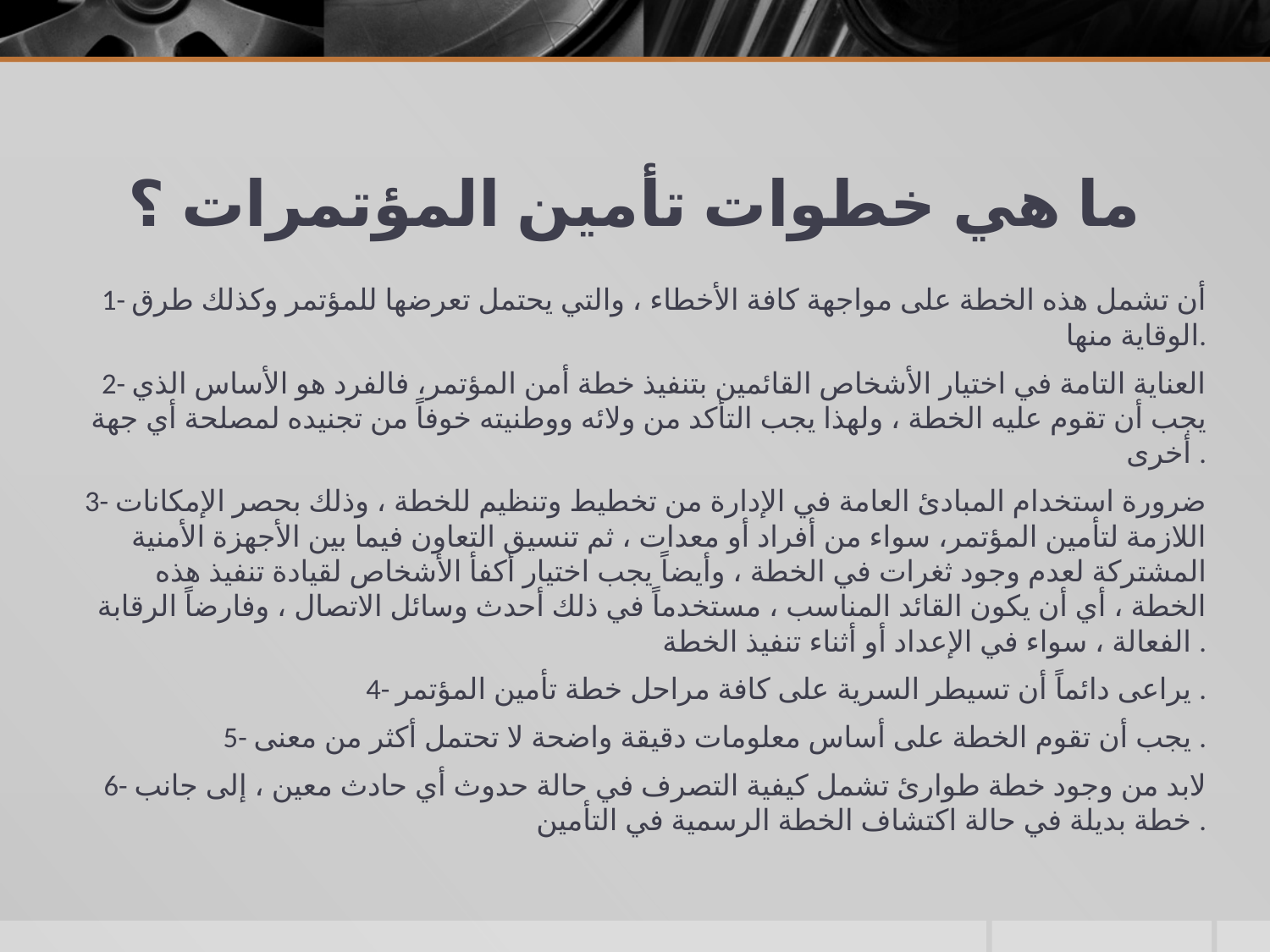

# ما هي خطوات تأمين المؤتمرات ؟
1- أن تشمل هذه الخطة على مواجهة كافة الأخطاء ، والتي يحتمل تعرضها للمؤتمر وكذلك طرق الوقاية منها.
2- العناية التامة في اختيار الأشخاص القائمين بتنفيذ خطة أمن المؤتمر، فالفرد هو الأساس الذي يجب أن تقوم عليه الخطة ، ولهذا يجب التأكد من ولائه ووطنيته خوفاً من تجنيده لمصلحة أي جهة أخرى .
3- ضرورة استخدام المبادئ العامة في الإدارة من تخطيط وتنظيم للخطة ، وذلك بحصر الإمكانات اللازمة لتأمين المؤتمر، سواء من أفراد أو معدات ، ثم تنسيق التعاون فيما بين الأجهزة الأمنية المشتركة لعدم وجود ثغرات في الخطة ، وأيضاً يجب اختيار أكفأ الأشخاص لقيادة تنفيذ هذه الخطة ، أي أن يكون القائد المناسب ، مستخدماً في ذلك أحدث وسائل الاتصال ، وفارضاً الرقابة الفعالة ، سواء في الإعداد أو أثناء تنفيذ الخطة .
4- يراعى دائماً أن تسيطر السرية على كافة مراحل خطة تأمين المؤتمر .
5- يجب أن تقوم الخطة على أساس معلومات دقيقة واضحة لا تحتمل أكثر من معنى .
6- لابد من وجود خطة طوارئ تشمل كيفية التصرف في حالة حدوث أي حادث معين ، إلى جانب خطة بديلة في حالة اكتشاف الخطة الرسمية في التأمين .